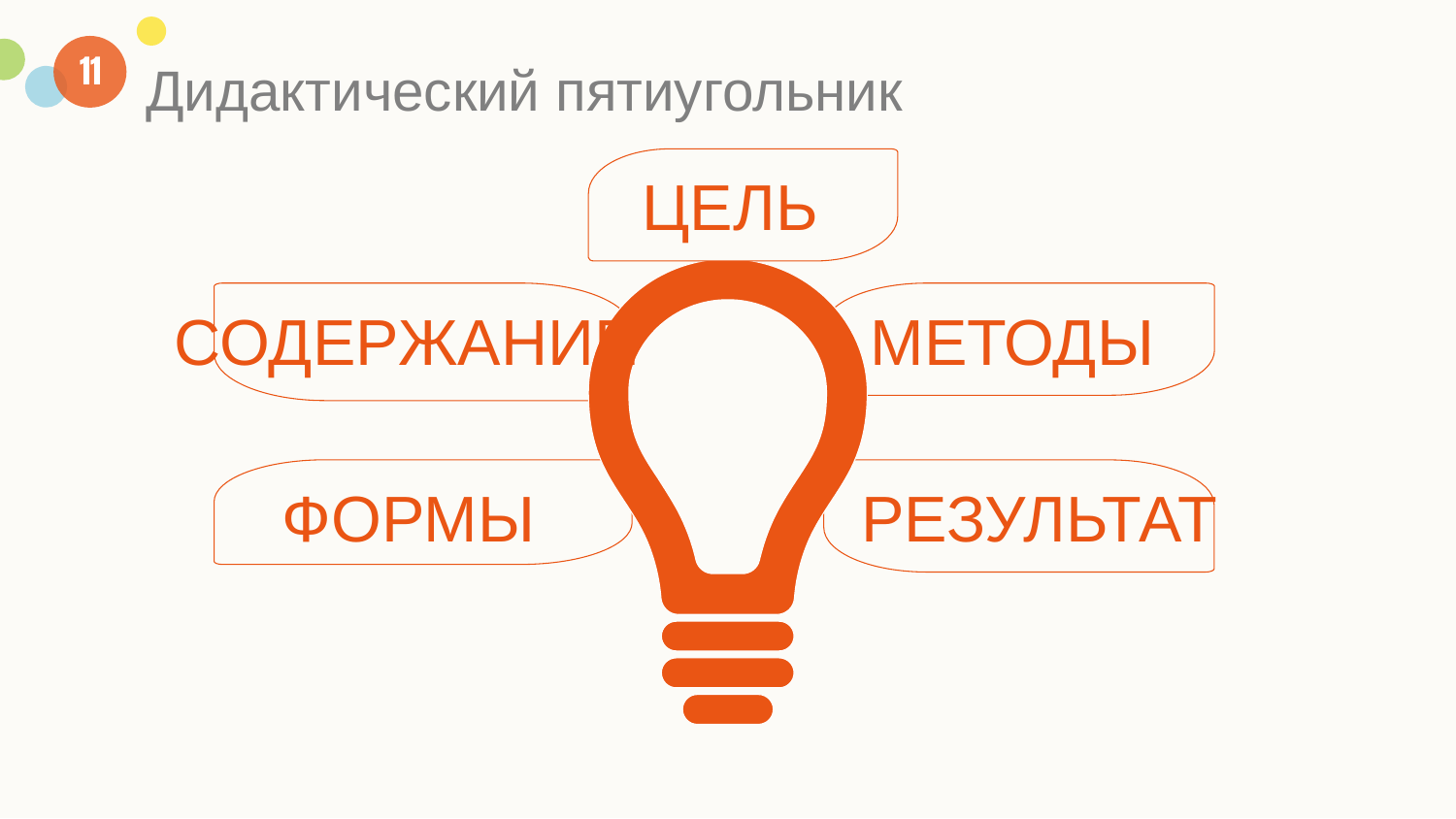

11
Дидактический пятиугольник

ЦЕЛЬ

СОДЕРЖАНИЕ
МЕТОДЫ

ФОРМЫ
РЕЗУЛЬТАТ